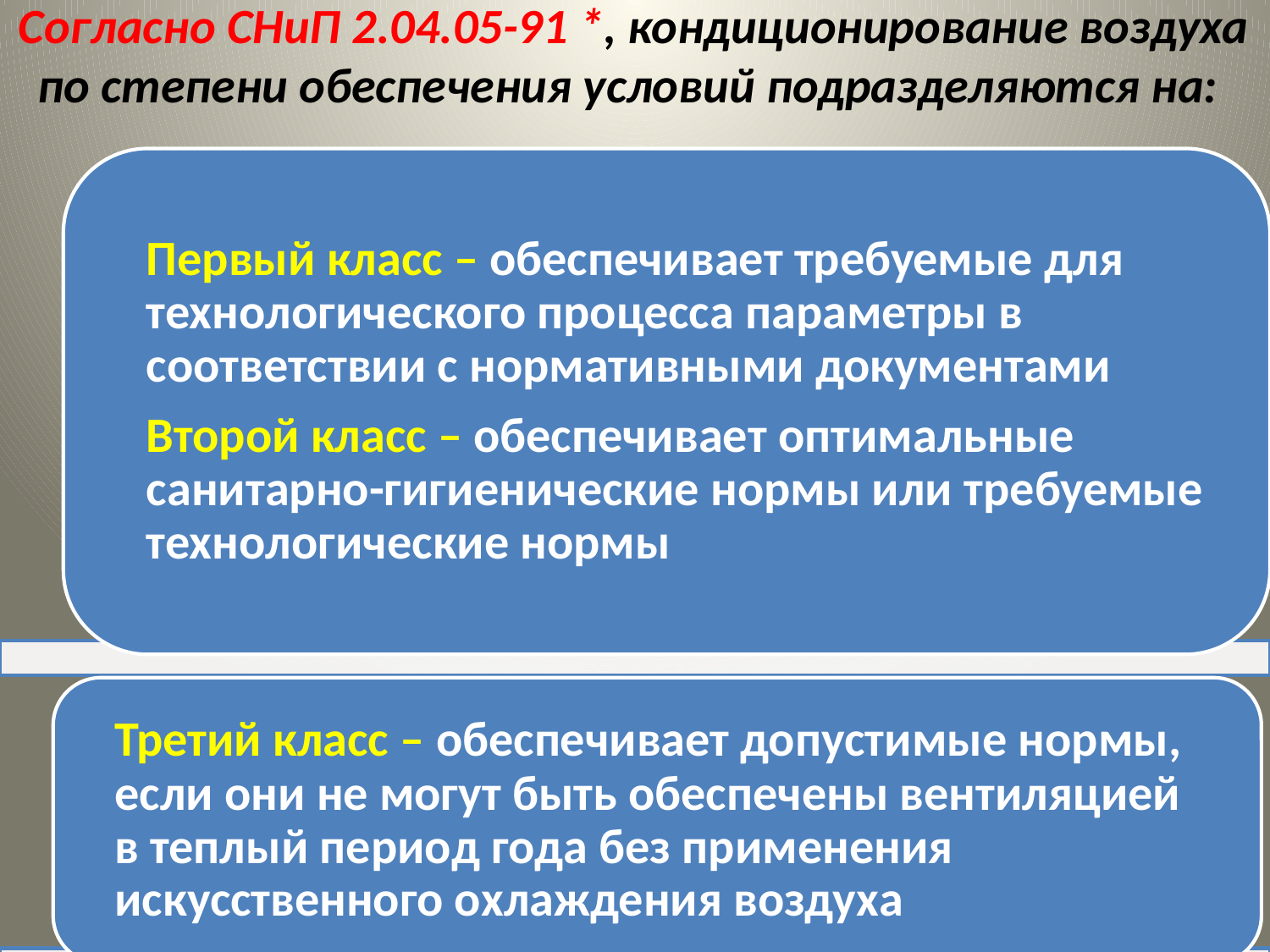

# Согласно СНиП 2.04.05-91 *, кондиционирование воздуха по степени обеспечения условий подразделяются на:
Первый класс – обеспечивает требуемые для технологического процесса параметры в соответствии с нормативными документами
Второй класс – обеспечивает оптимальные санитарно-гигиенические нормы или требуемые технологические нормы
Третий класс – обеспечивает допустимые нормы, если они не могут быть обеспечены вентиляцией в теплый период года без применения искусственного охлаждения воздуха